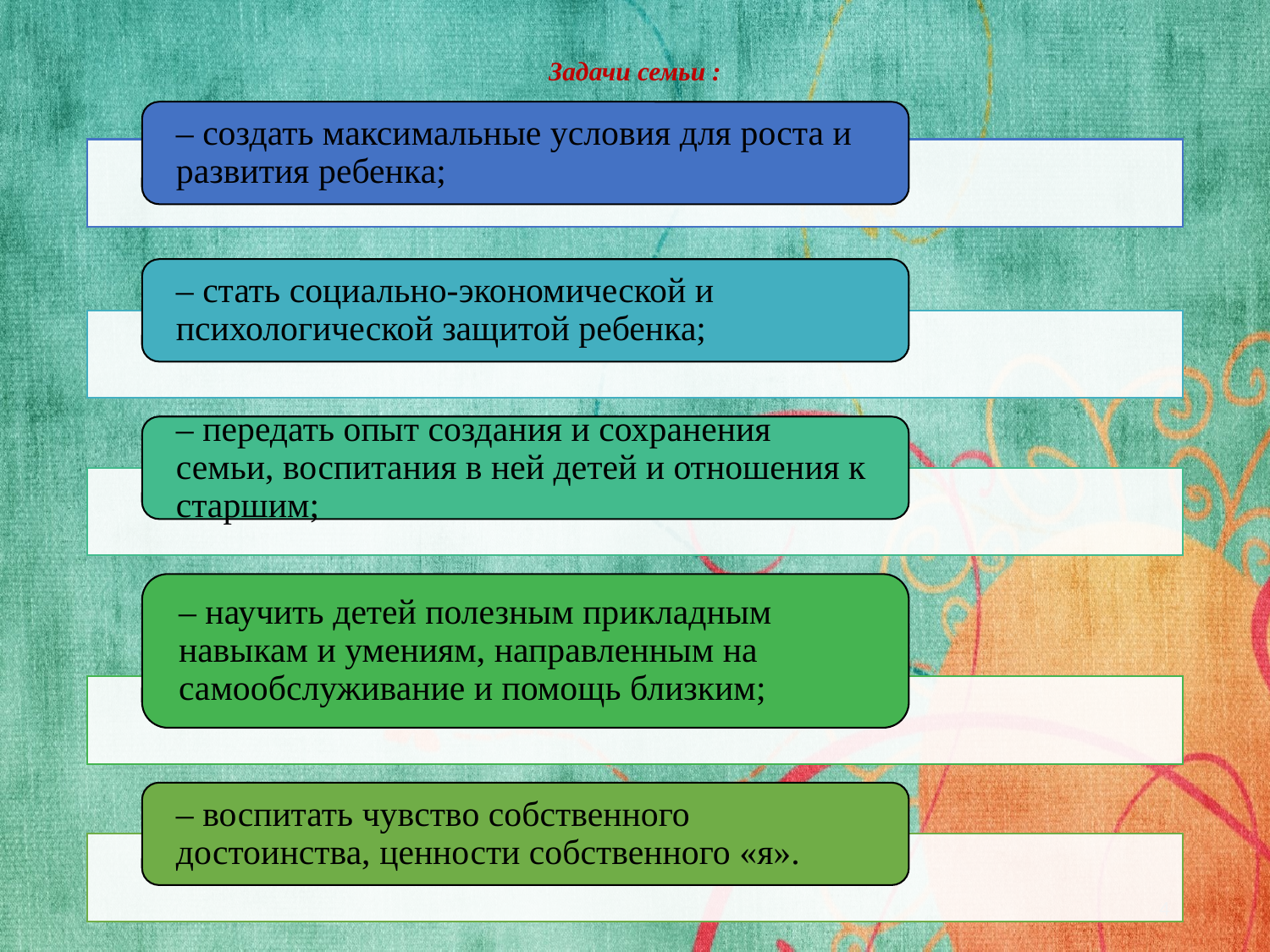

# Задачи семьи :
– создать максимальные условия для роста и развития ребенка;
– стать социально-экономической и психологической защитой ребенка;
– передать опыт создания и сохранения семьи, воспитания в ней детей и отношения к старшим;
– научить детей полезным прикладным навыкам и умениям, направленным на самообслуживание и помощь близким;
– воспитать чувство собственного достоинства, ценности собственного «я».
4